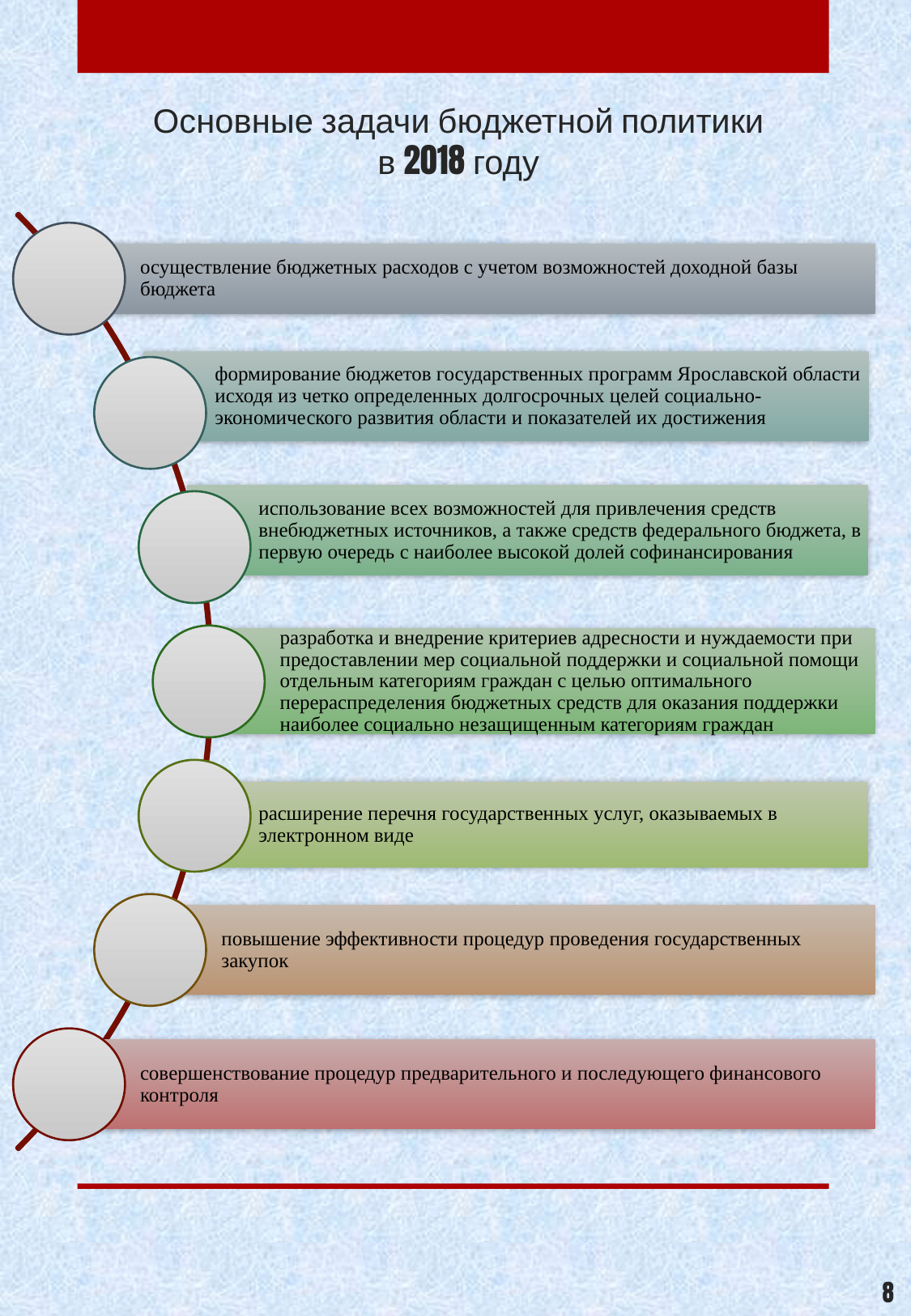

# Основные задачи бюджетной политики в 2018 году
осуществление бюджетных расходов с учетом возможностей доходной базы бюджета
формирование бюджетов государственных программ Ярославской области исходя из четко определенных долгосрочных целей социально-экономического развития области и показателей их достижения
использование всех возможностей для привлечения средств внебюджетных источников, а также средств федерального бюджета, в первую очередь с наиболее высокой долей софинансирования
разработка и внедрение критериев адресности и нуждаемости при предоставлении мер социальной поддержки и социальной помощи отдельным категориям граждан с целью оптимального перераспределения бюджетных средств для оказания поддержки наиболее социально незащищенным категориям граждан
расширение перечня государственных услуг, оказываемых в электронном виде
повышение эффективности процедур проведения государственных закупок
совершенствование процедур предварительного и последующего финансового контроля
8